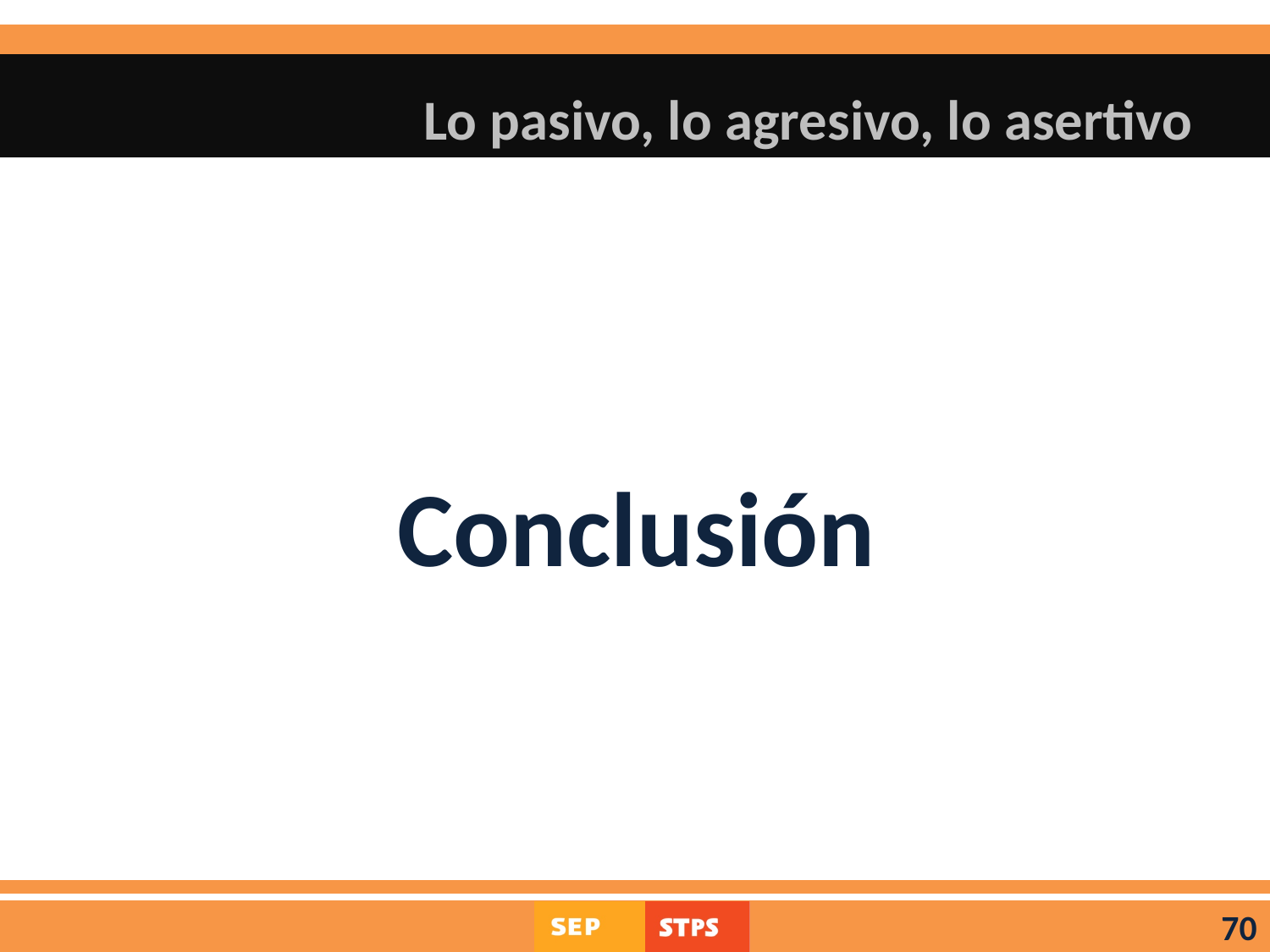

# Lo pasivo, lo agresivo, lo asertivo
Conclusión

70